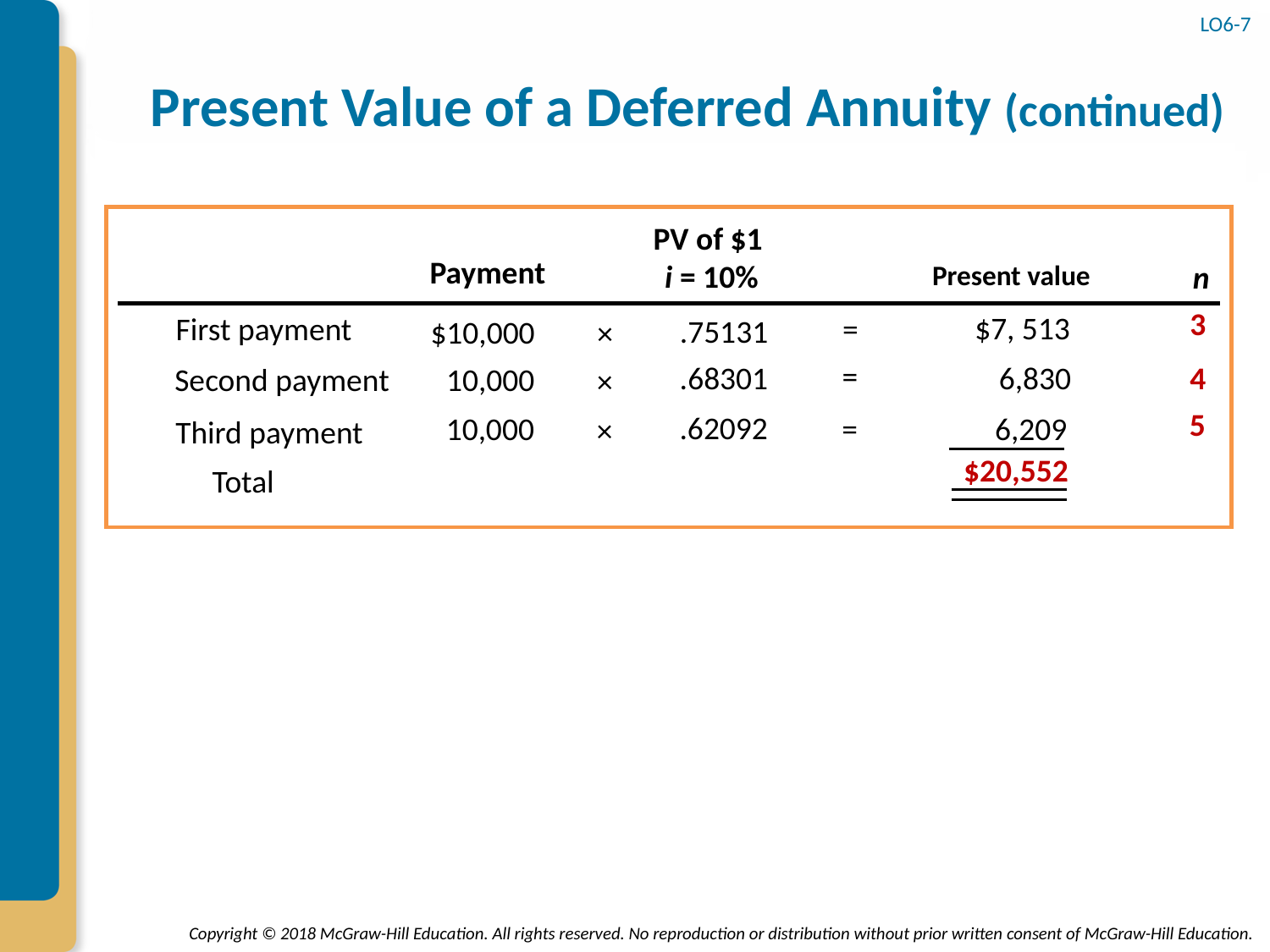

LO6-7
# Present Value of a Deferred Annuity (continued)

PV of $1
i = 10%
Payment
Present value
n
3
$7, 513
=
First payment
.75131
$10,000
×

=
4
6,830

.68301
10,000
Second payment
×

5
.62092
6,209
10,000
=
×
Third payment

$20,552
Total